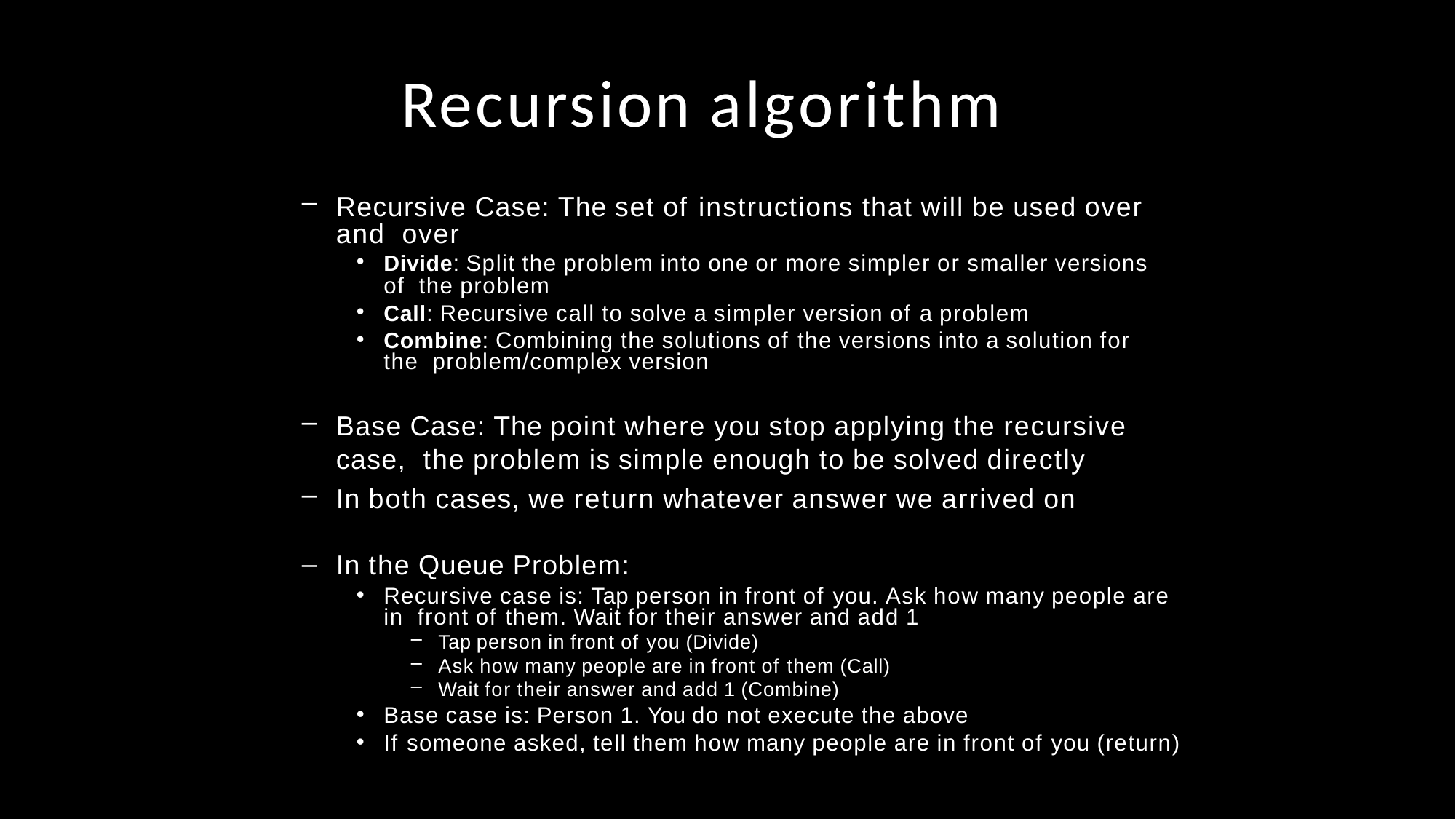

# Recursion algorithm
Recursive Case: The set of instructions that will be used over and  over
Divide: Split the problem into one or more simpler or smaller versions of  the problem
Call: Recursive call to solve a simpler version of a problem
Combine: Combining the solutions of the versions into a solution for the  problem/complex version

Base Case: The point where you stop applying the recursive case,  the problem is simple enough to be solved directly
In both cases, we return whatever answer we arrived on

In the Queue Problem:
Recursive case is: Tap person in front of you. Ask how many people are in  front of them. Wait for their answer and add 1
Tap person in front of you (Divide)
Ask how many people are in front of them (Call)
Wait for their answer and add 1 (Combine)
Base case is: Person 1. You do not execute the above
If someone asked, tell them how many people are in front of you (return)